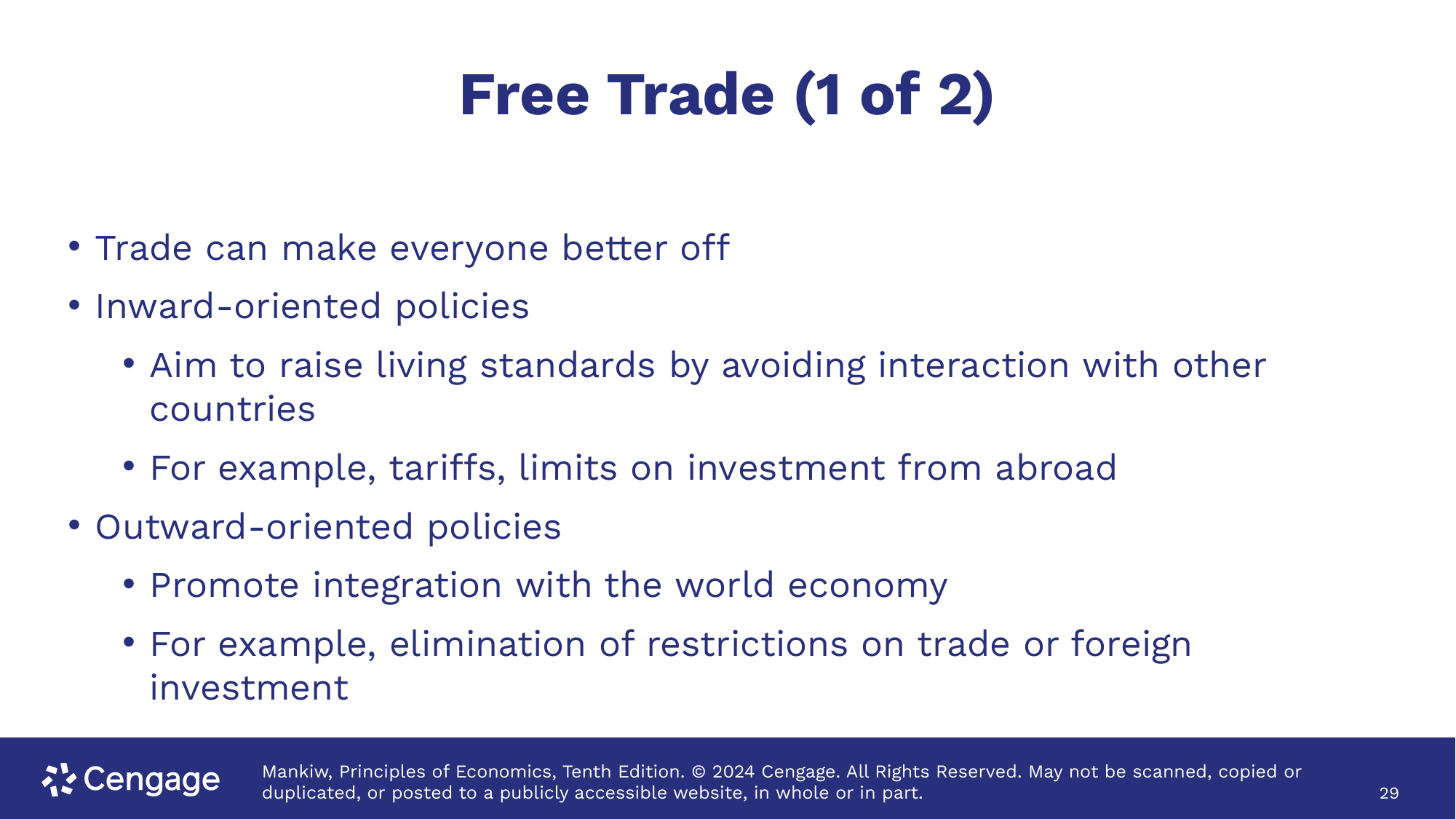

# Free Trade (1 of 2)
Trade can make everyone better off
Inward-oriented policies
Aim to raise living standards by avoiding interaction with other countries
For example, tariffs, limits on investment from abroad
Outward-oriented policies
Promote integration with the world economy
For example, elimination of restrictions on trade or foreign investment